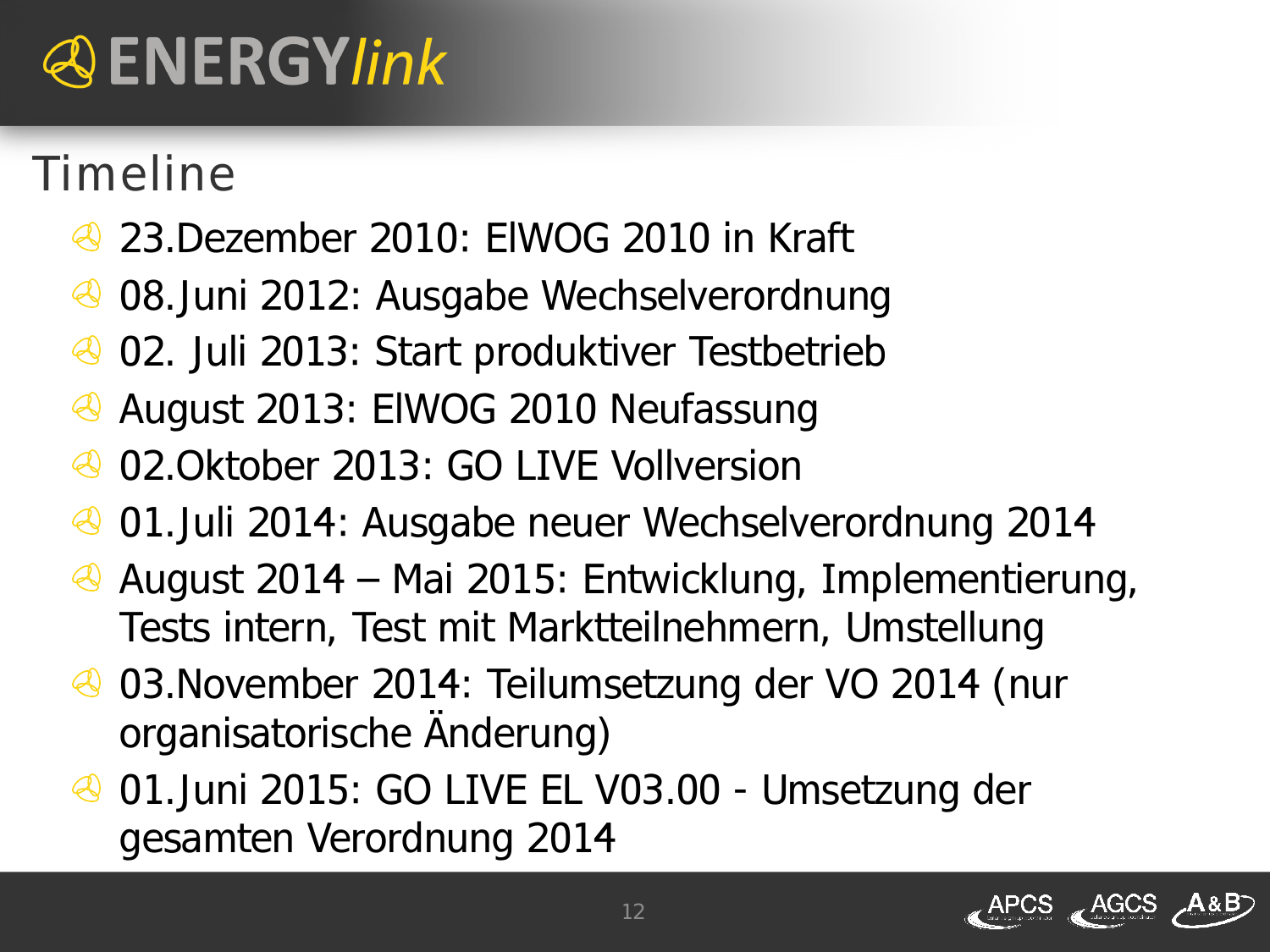

# Timeline
23.Dezember 2010: ElWOG 2010 in Kraft
08.Juni 2012: Ausgabe Wechselverordnung
02. Juli 2013: Start produktiver Testbetrieb
August 2013: ElWOG 2010 Neufassung
02.Oktober 2013: GO LIVE Vollversion
01.Juli 2014: Ausgabe neuer Wechselverordnung 2014
August 2014 – Mai 2015: Entwicklung, Implementierung, Tests intern, Test mit Marktteilnehmern, Umstellung
03.November 2014: Teilumsetzung der VO 2014 (nur organisatorische Änderung)
01.Juni 2015: GO LIVE EL V03.00 - Umsetzung der gesamten Verordnung 2014

12